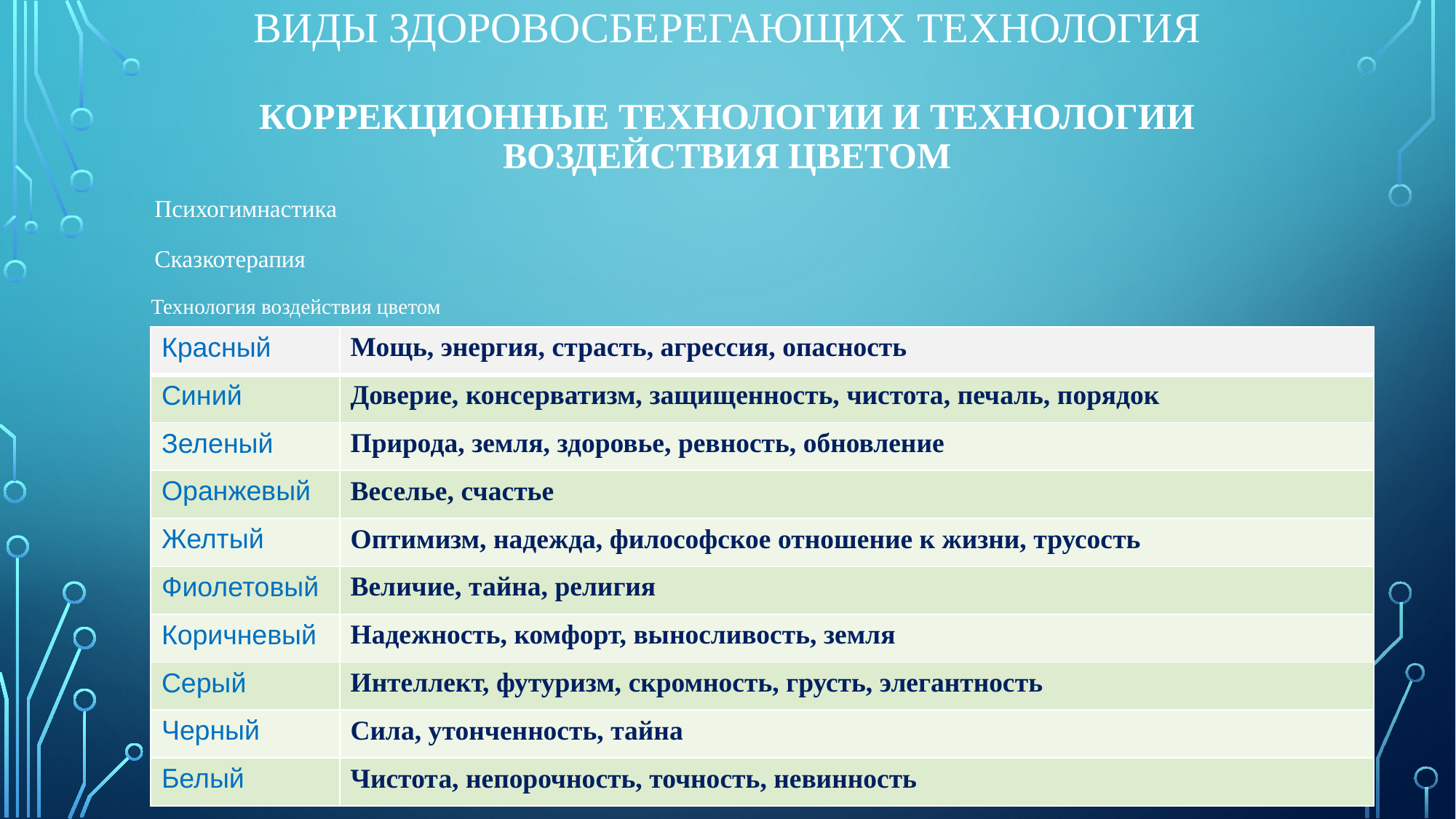

# Виды здоровосберегающих технология коррекционные технологии и технологии воздействия цветом
     Психогимнастика
     Сказкотерапия
     Технология воздействия цветом

| Красный | Мощь, энергия, страсть, агрессия, опасность |
| --- | --- |
| Синий | Доверие, консерватизм, защищенность, чистота, печаль, порядок |
| Зеленый | Природа, земля, здоровье, ревность, обновление |
| Оранжевый | Веселье, счастье |
| Желтый | Оптимизм, надежда, философское отношение к жизни, трусость |
| Фиолетовый | Величие, тайна, религия |
| Коричневый | Надежность, комфорт, выносливость, земля |
| Серый | Интеллект, футуризм, скромность, грусть, элегантность |
| Черный | Сила, утонченность, тайна |
| Белый | Чистота, непорочность, точность, невинность |